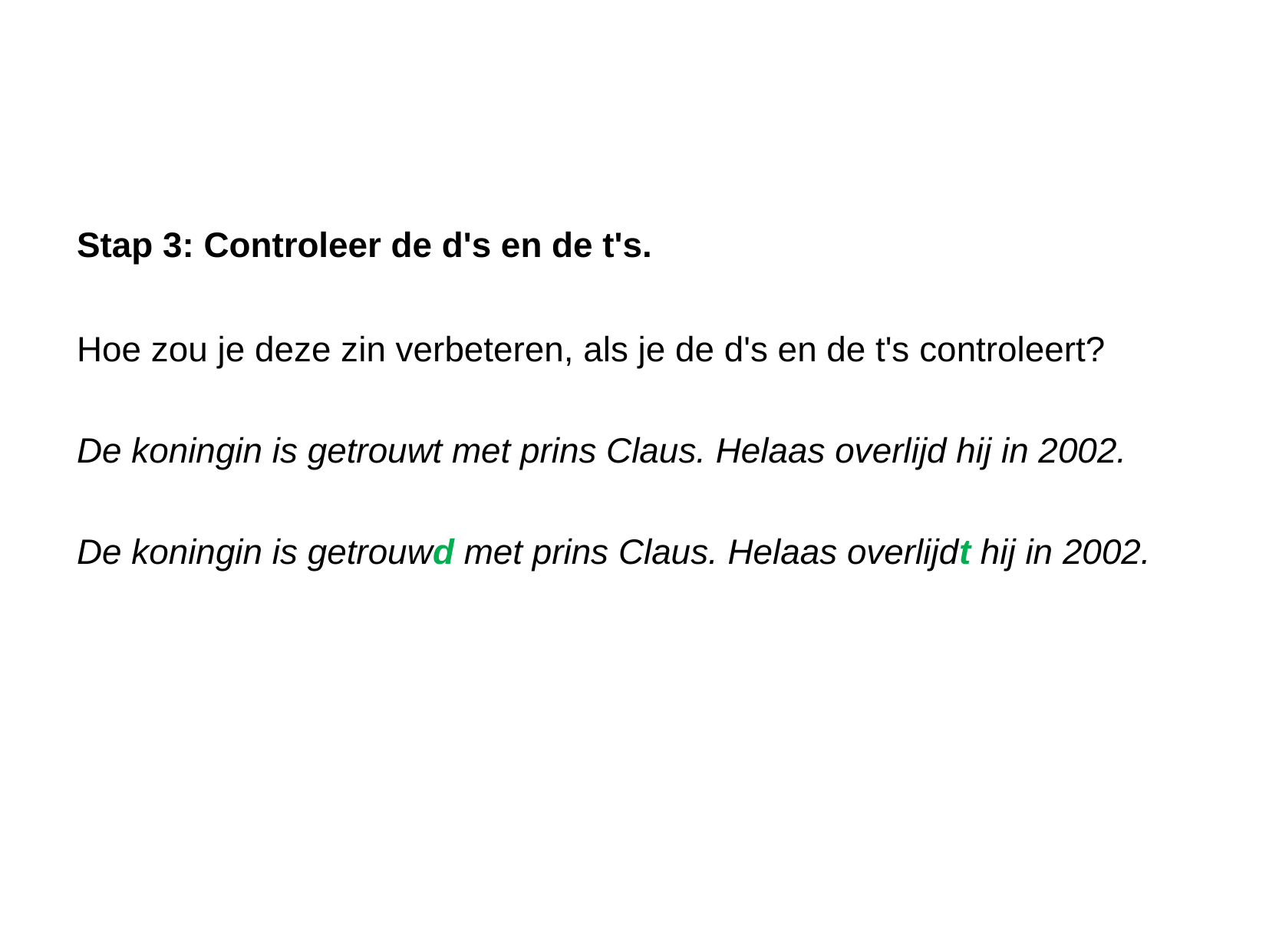

#
Stap 3: Controleer de d's en de t's.
Hoe zou je deze zin verbeteren, als je de d's en de t's controleert?
De koningin is getrouwt met prins Claus. Helaas overlijd hij in 2002.
De koningin is getrouwd met prins Claus. Helaas overlijdt hij in 2002.